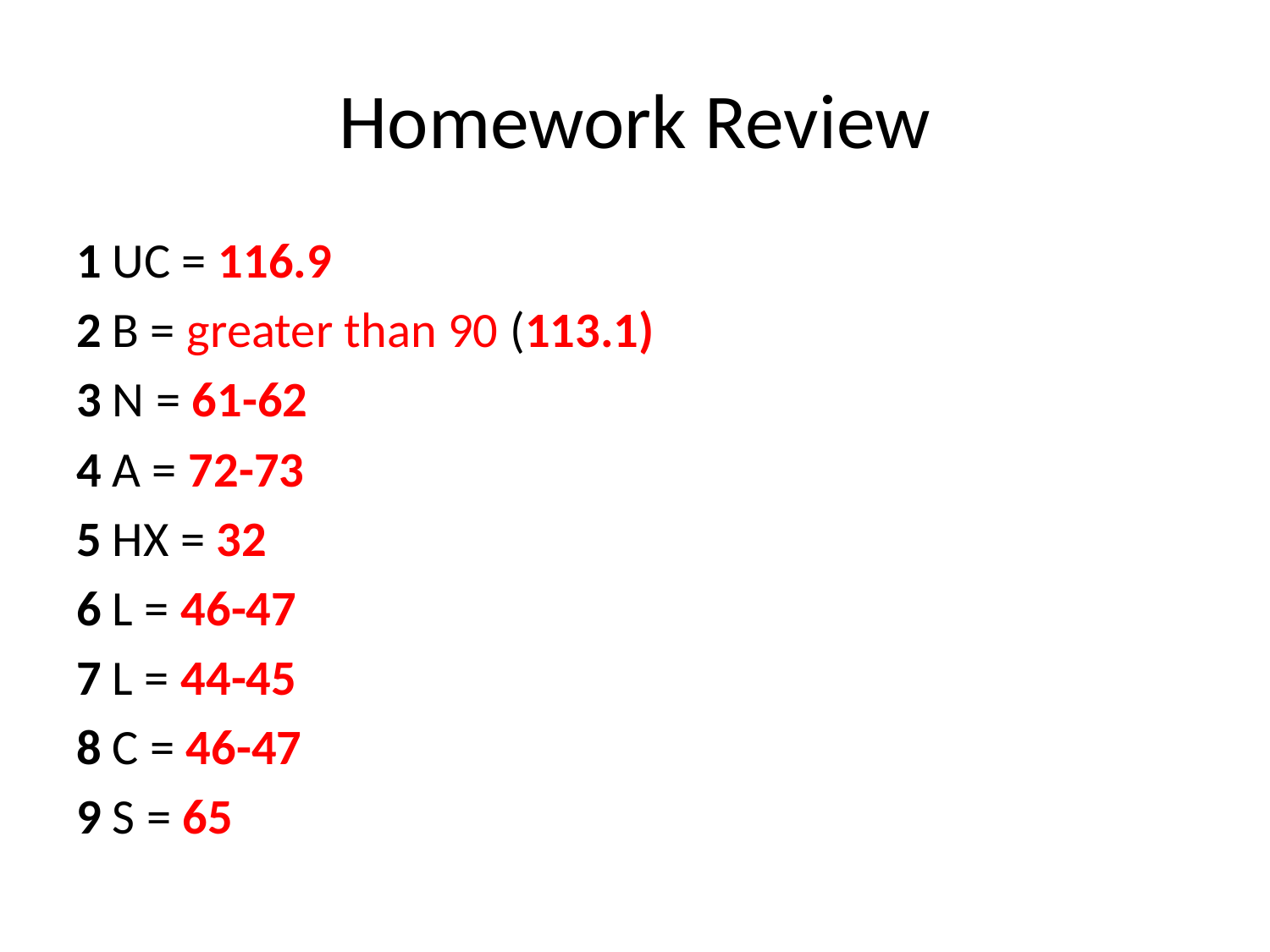

# Homework Review
1 UC = 116.9
2 B = greater than 90 (113.1)
3 N = 61-62
4 A = 72-73
5 HX = 32
6 L = 46-47
7 L = 44-45
8 C = 46-47
9 S = 65